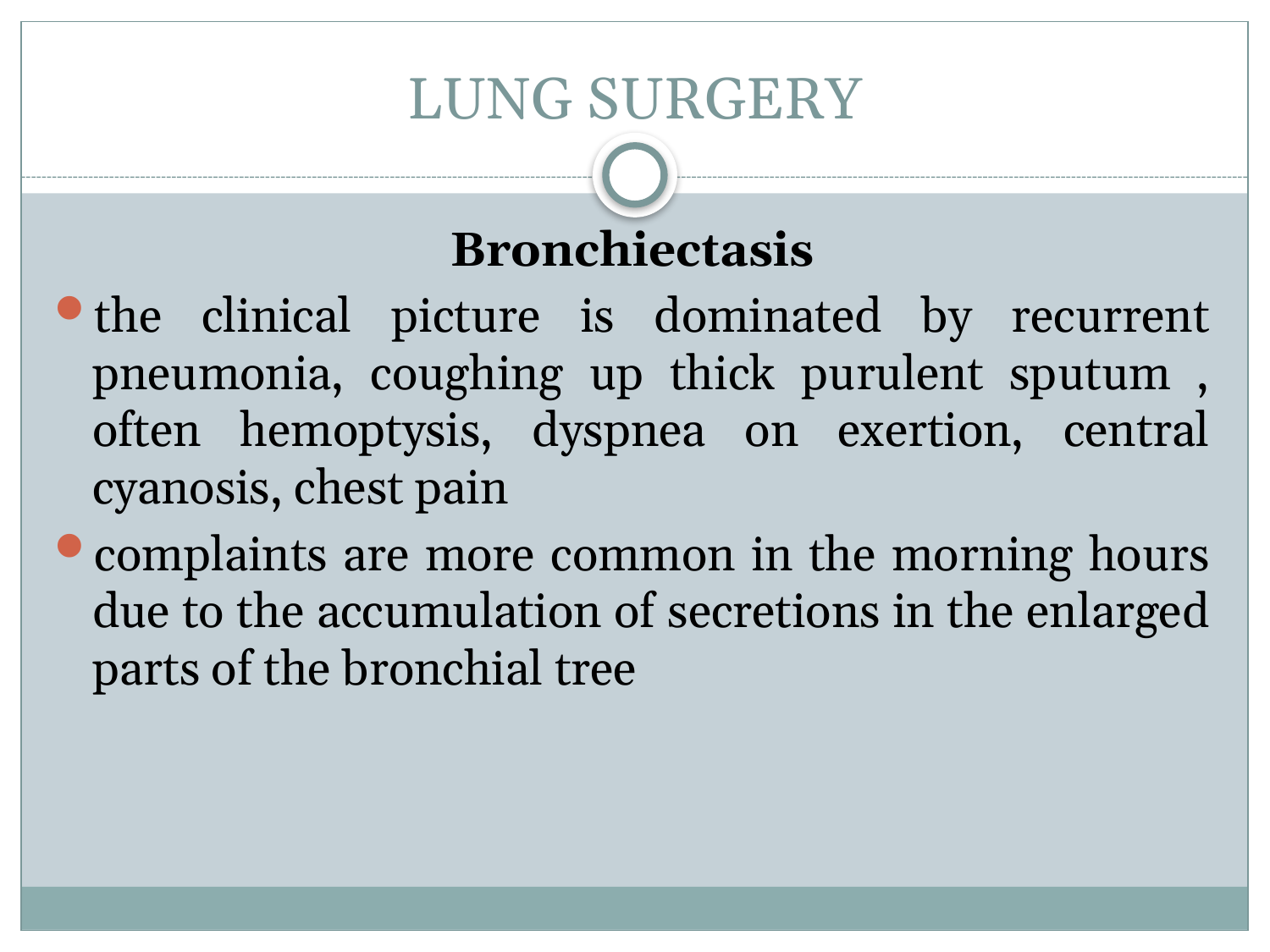

# LUNG SURGERY
Bronchiectasis
the clinical picture is dominated by recurrent pneumonia, coughing up thick purulent sputum , often hemoptysis, dyspnea on exertion, central cyanosis, chest pain
complaints are more common in the morning hours due to the accumulation of secretions in the enlarged parts of the bronchial tree